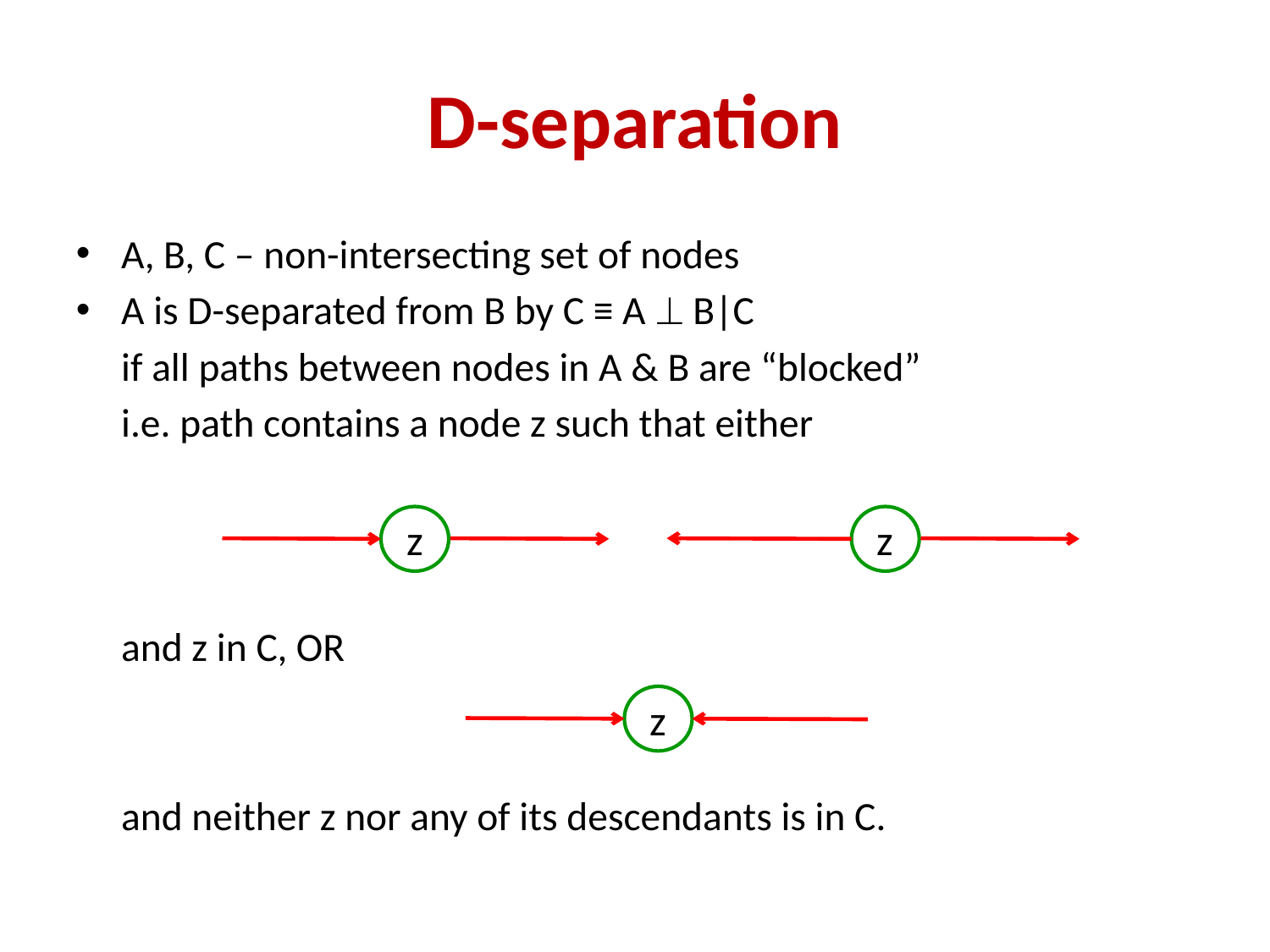

# D-separation
A, B, C – non-intersecting set of nodes
A is D-separated from B by C ≡ A ⊥ B|C
	if all paths between nodes in A & B are “blocked”
	i.e. path contains a node z such that either

	and z in C, OR

	and neither z nor any of its descendants is in C.
z
z
z